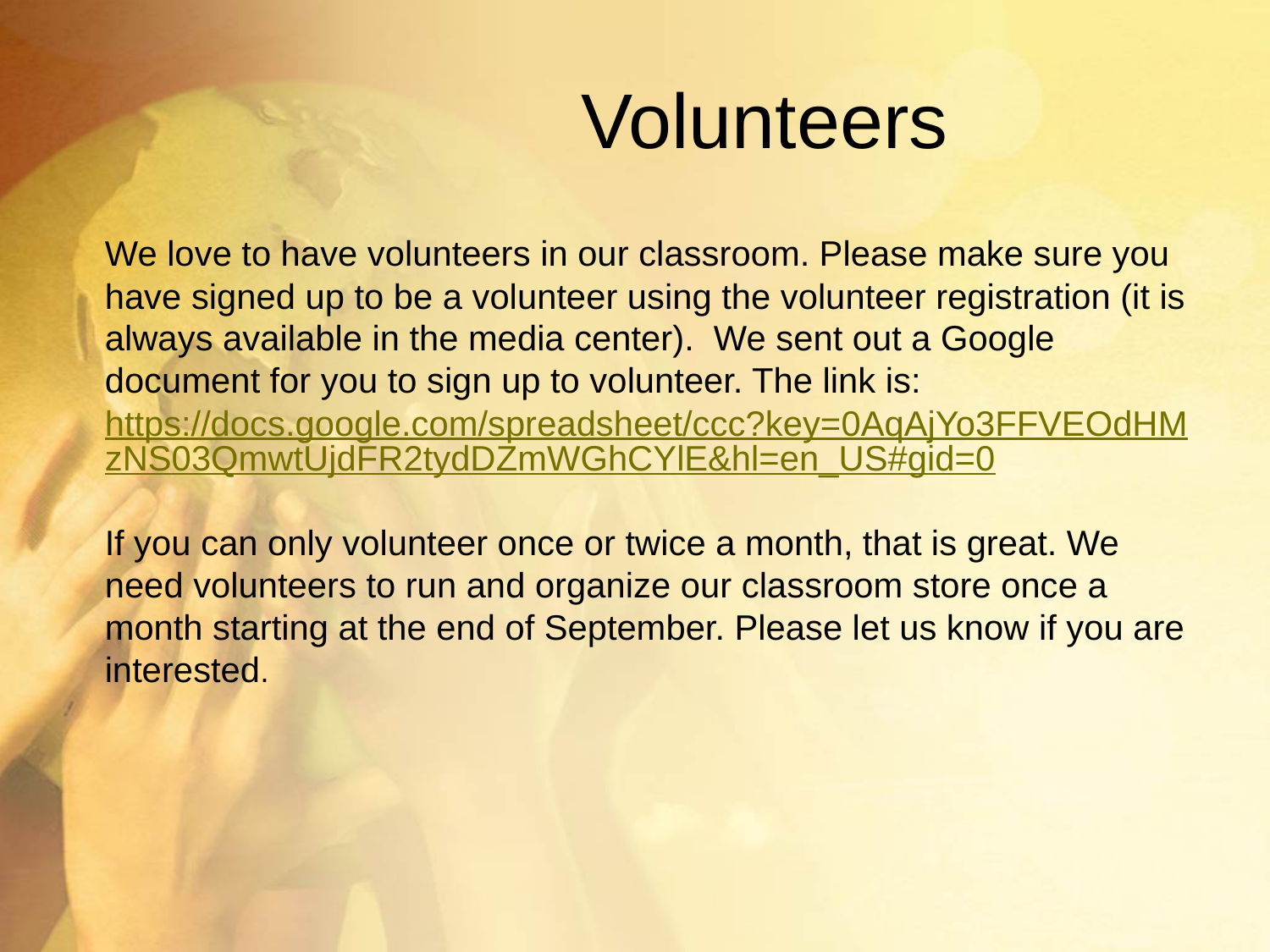

# Volunteers
We love to have volunteers in our classroom. Please make sure you have signed up to be a volunteer using the volunteer registration (it is always available in the media center).  We sent out a Google document for you to sign up to volunteer. The link is: https://docs.google.com/spreadsheet/ccc?key=0AqAjYo3FFVEOdHMzNS03QmwtUjdFR2tydDZmWGhCYlE&hl=en_US#gid=0

If you can only volunteer once or twice a month, that is great. We need volunteers to run and organize our classroom store once a month starting at the end of September. Please let us know if you are interested.